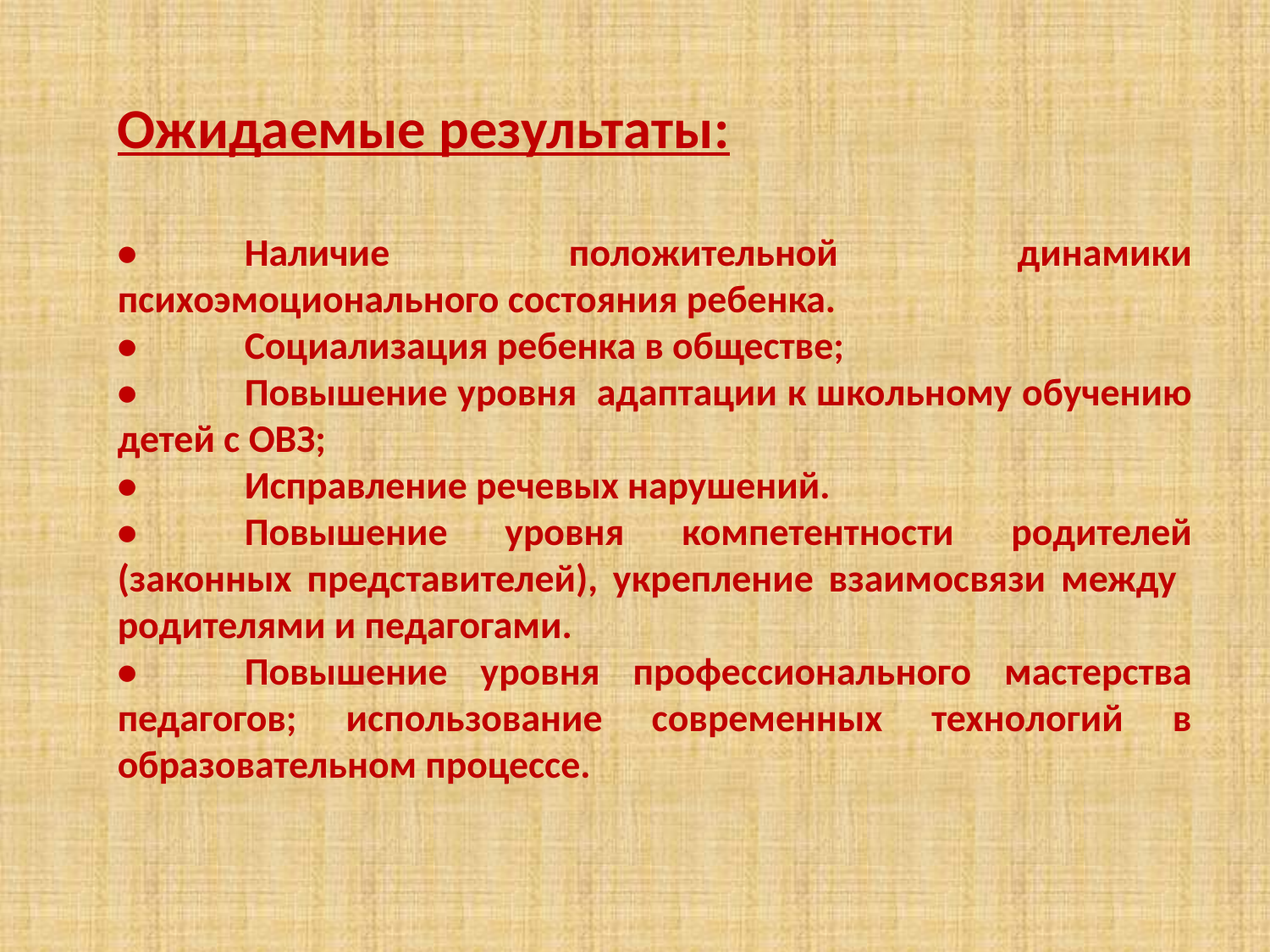

Ожидаемые результаты:

•	Наличие положительной динамики психоэмоционального состояния ребенка.
•	Социализация ребенка в обществе;
•	Повышение уровня  адаптации к школьному обучению детей с ОВЗ;
•	Исправление речевых нарушений.
•	Повышение уровня компетентности родителей (законных представителей), укрепление взаимосвязи между  родителями и педагогами.
•	Повышение уровня профессионального мастерства педагогов; использование современных технологий в образовательном процессе.